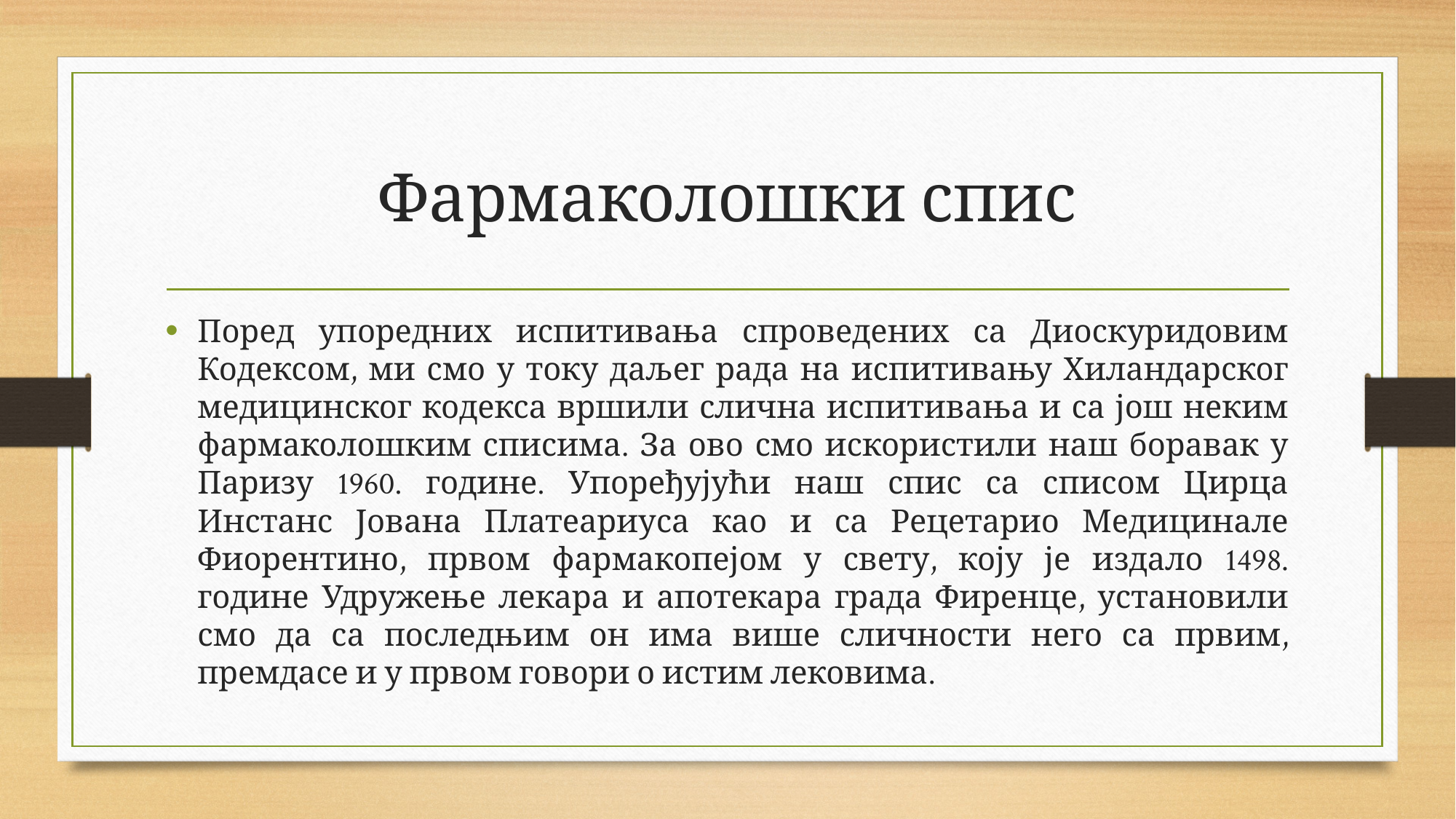

# Фармаколошки спис
Поред упоредних испитивања спроведених са Диоскуридовим Кодексом, ми смо у току даљег рада на испитивању Хиландарског медицинског кодекса вршили слична испитивања и са још неким фармаколошким списима. За ово смо искористили наш боравак у Паризу 1960. године. Упоређујући наш спис са списом Цирца Инстанс Јована Платеариуса као и са Рецетарио Медицинале Фиорентино, првом фармакопејом у свету, коју је издало 1498. године Удружење лекара и апотекара града Фиренце, установили смо да са последњим он има више сличности него са првим, премдасе и у првом говори о истим лековима.